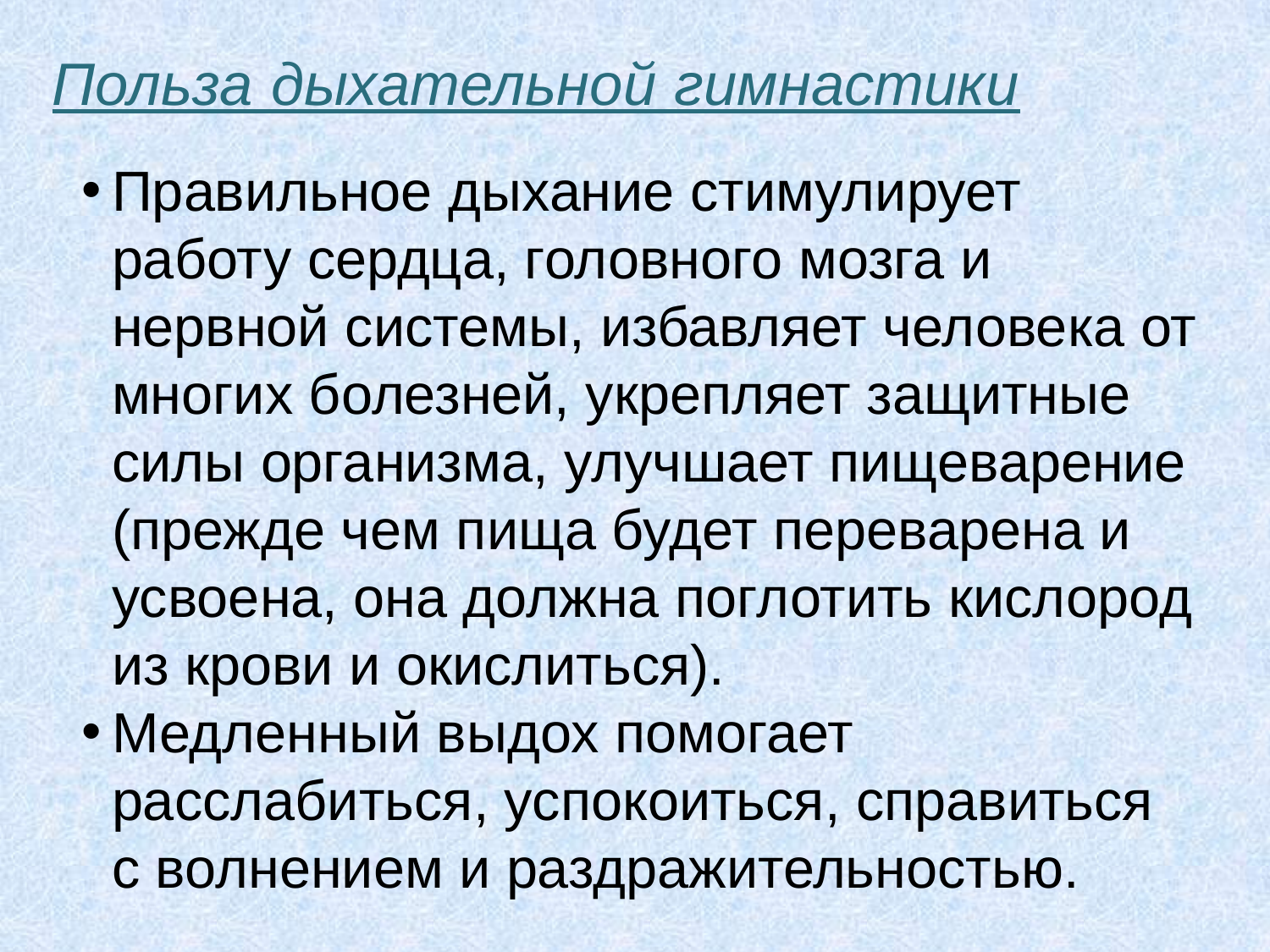

# Польза дыхательной гимнастики
Правильное дыхание стимулирует работу сердца, головного мозга и нервной системы, избавляет человека от многих болезней, укрепляет защитные силы организма, улучшает пищеварение (прежде чем пища будет переварена и усвоена, она должна поглотить кислород из крови и окислиться).
Медленный выдох помогает расслабиться, успокоиться, справиться с волнением и раздражительностью.